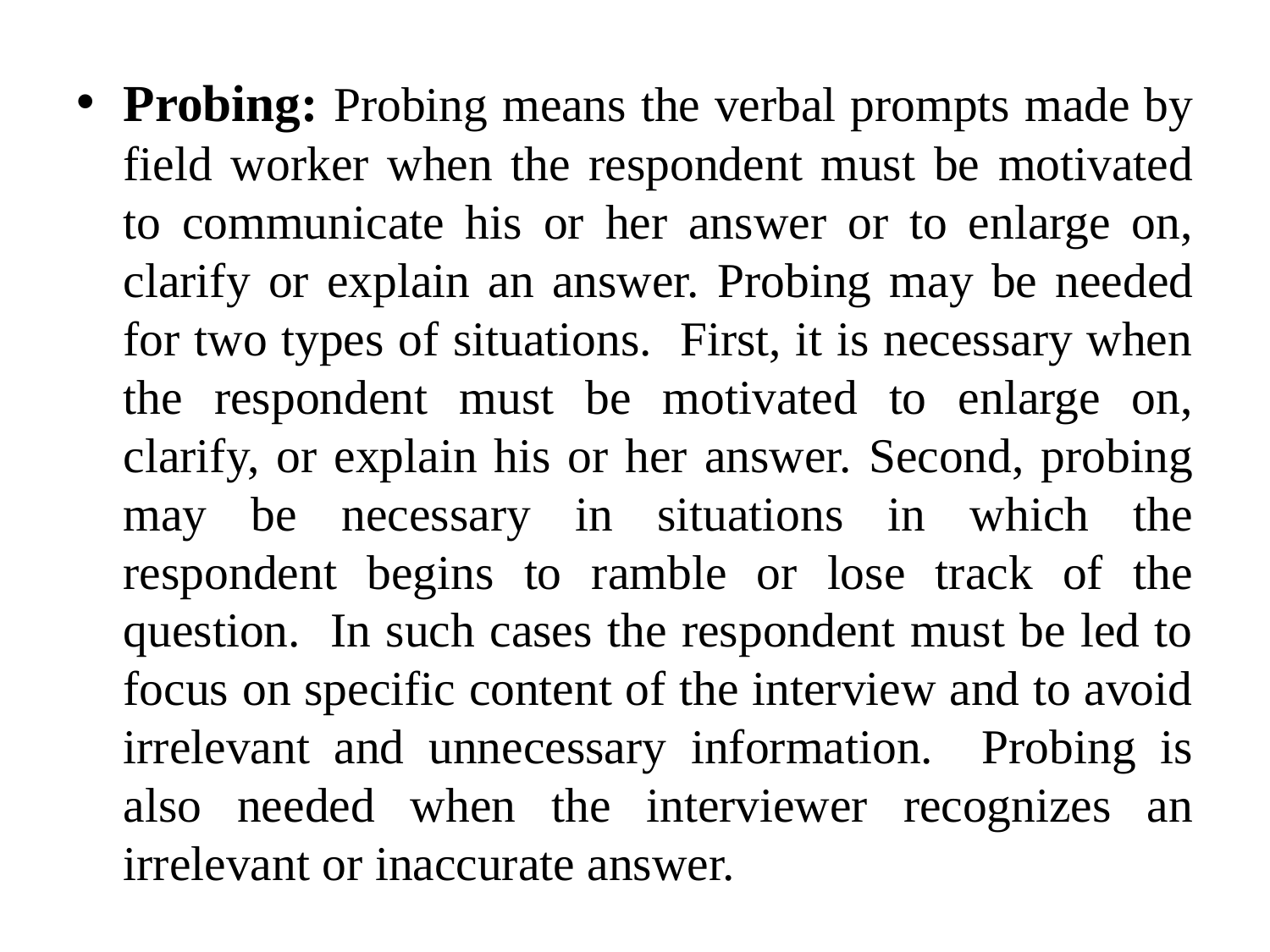

Probing: Probing means the verbal prompts made by field worker when the respondent must be motivated to communicate his or her answer or to enlarge on, clarify or explain an answer. Probing may be needed for two types of situations.  First, it is necessary when the respondent must be motivated to enlarge on, clarify, or explain his or her answer. Second, probing may be necessary in situations in which the respondent begins to ramble or lose track of the question.  In such cases the respondent must be led to focus on specific content of the interview and to avoid irrelevant and unnecessary information.  Probing is also needed when the interviewer recognizes an irrelevant or inaccurate answer.